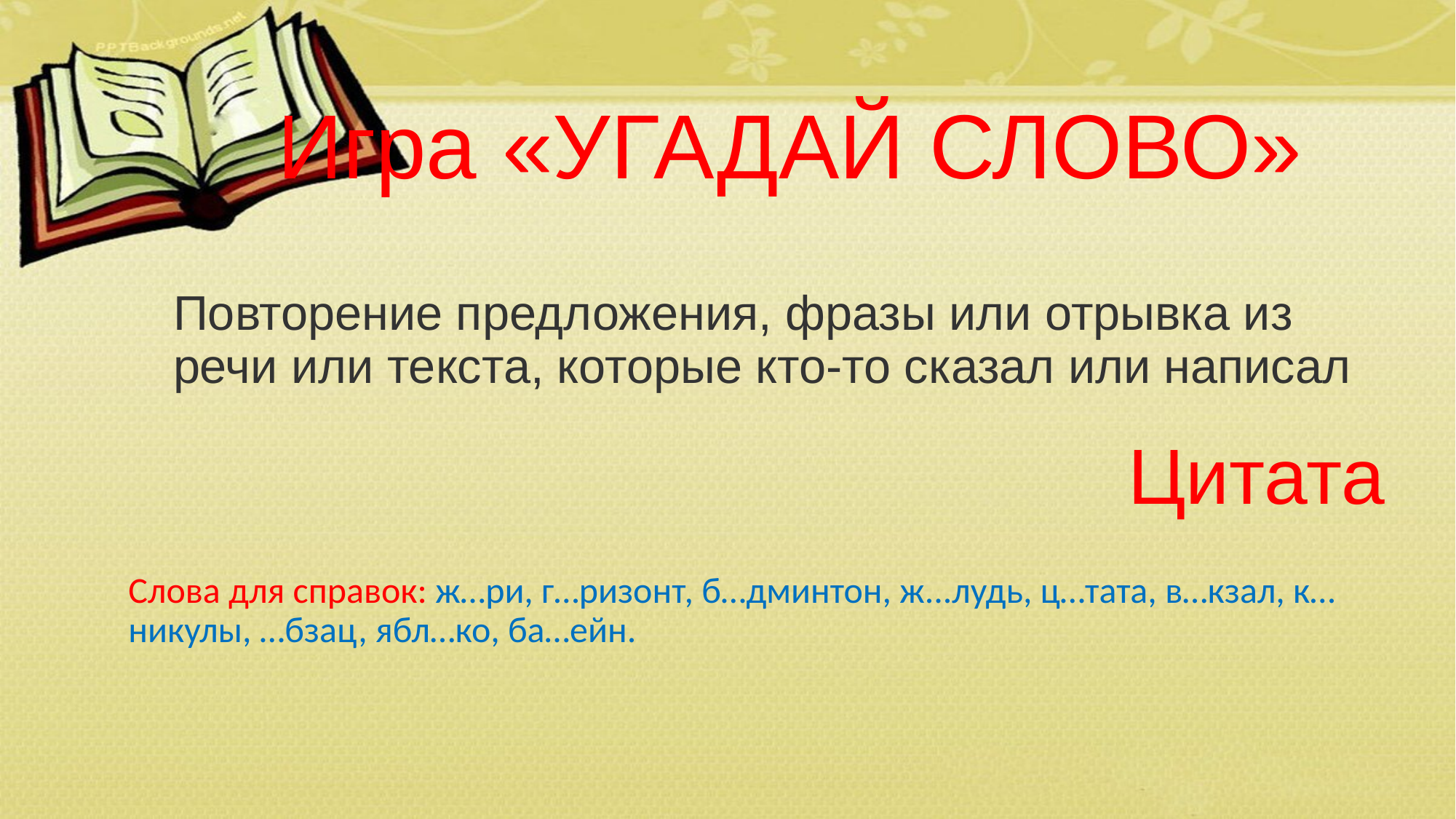

Игра «УГАДАЙ СЛОВО»
Повторение предложения, фразы или отрывка из речи или текста, которые кто-то сказал или написал
Цитата
Слова для справок: ж…ри, г…ризонт, б…дминтон, ж...лудь, ц…тата, в…кзал, к…никулы, …бзац, ябл…ко, ба…ейн.